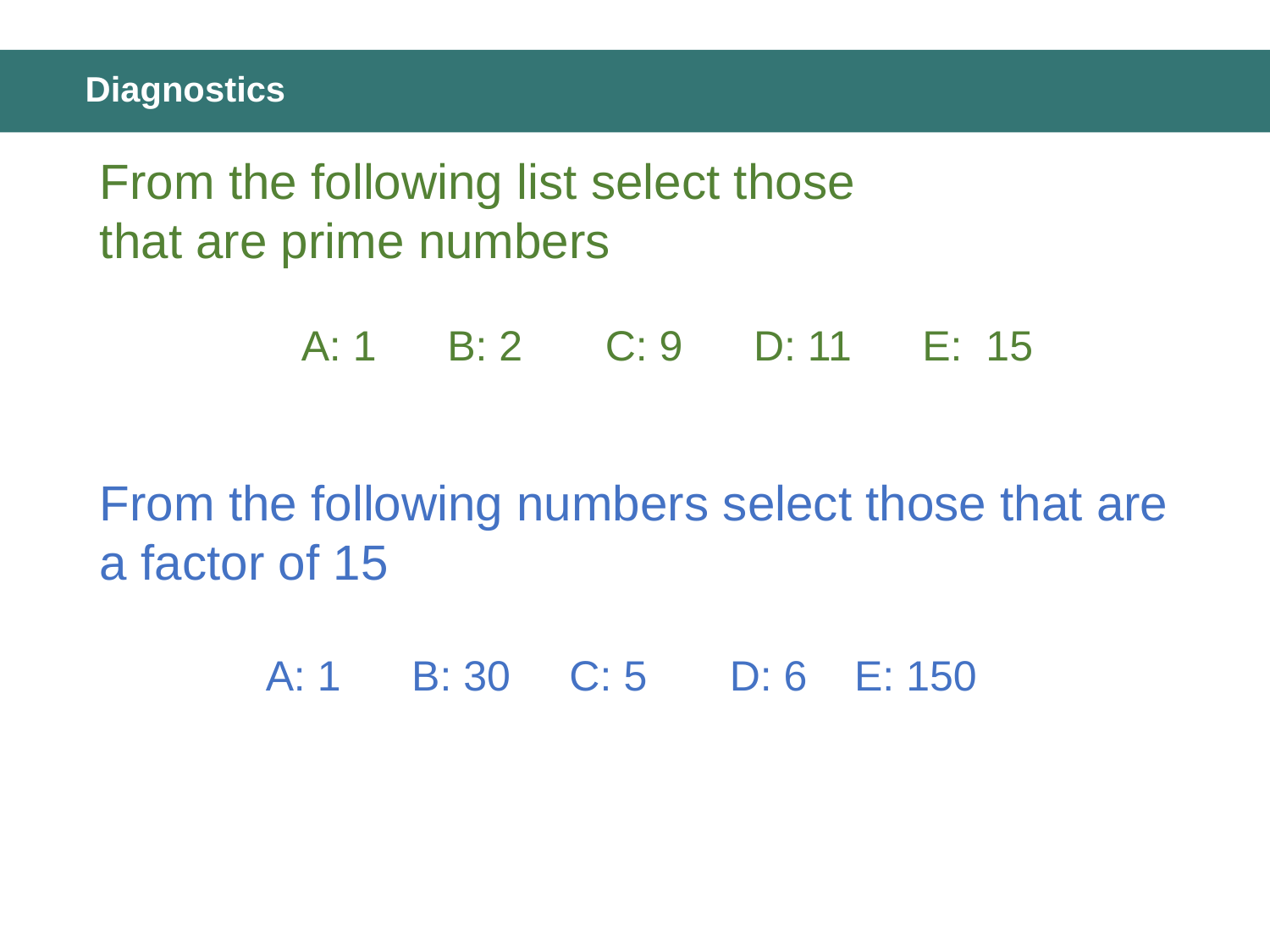

# Diagnostics
From the following list select those
that are prime numbers

                 A: 1      B: 2       C: 9      D: 11      E:  15

From the following numbers select those that are a factor of 15

              A: 1      B: 30     C: 5       D: 6    E: 150